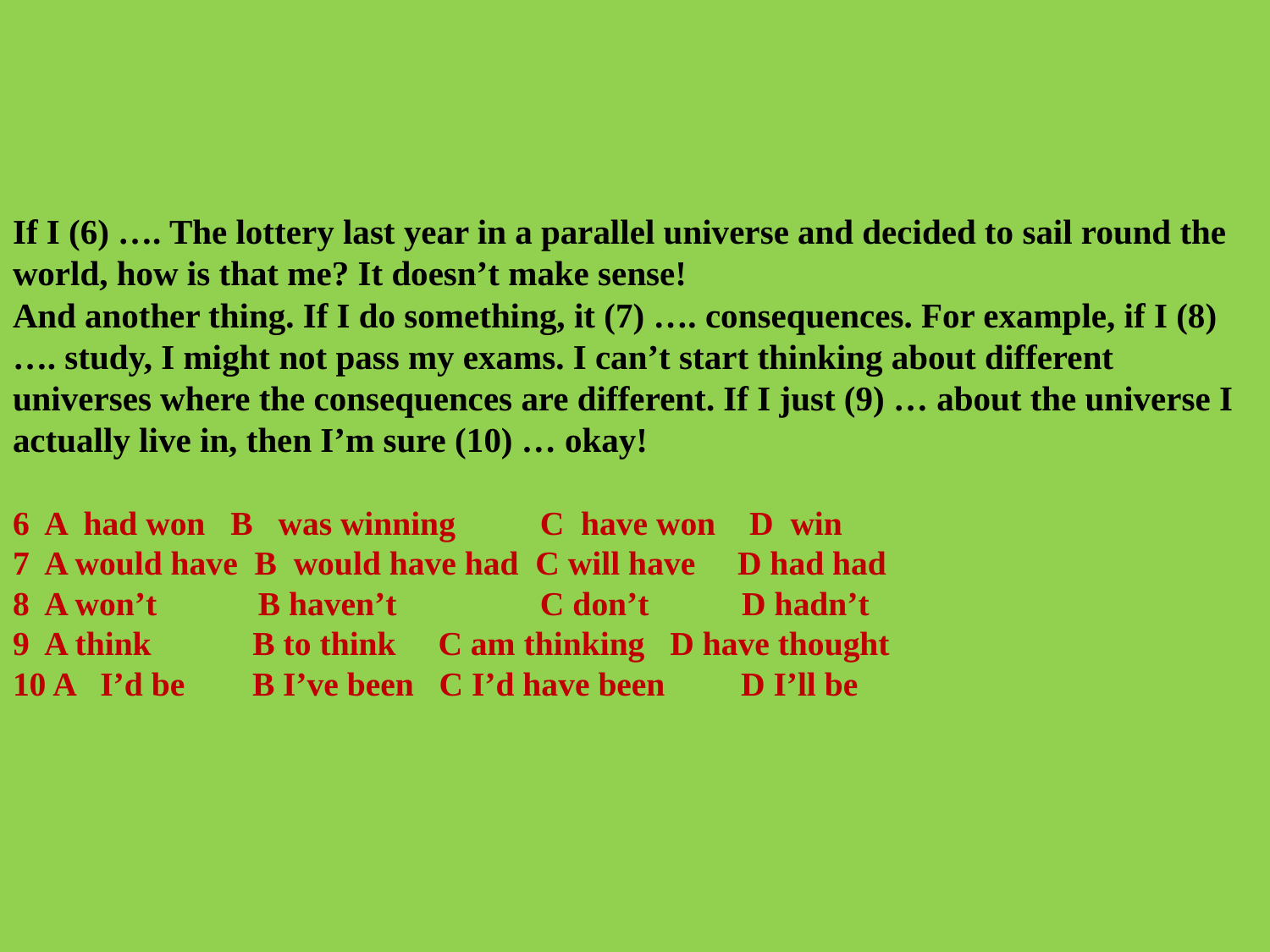

# If I (6) …. The lottery last year in a parallel universe and decided to sail round the world, how is that me? It doesn’t make sense! And another thing. If I do something, it (7) …. consequences. For example, if I (8) …. study, I might not pass my exams. I can’t start thinking about different universes where the consequences are different. If I just (9) … about the universe I actually live in, then I’m sure (10) … okay! 6  A  had won   B   was winning          C  have won    D  win 7  A would have  B  would have had  C will have     D had had 8  A won’t            B haven’t                 C don’t           D hadn’t 9  A think            B to think     C am thinking   D have thought 10 A   I’d be        B I’ve been   C I’d have been         D I’ll be